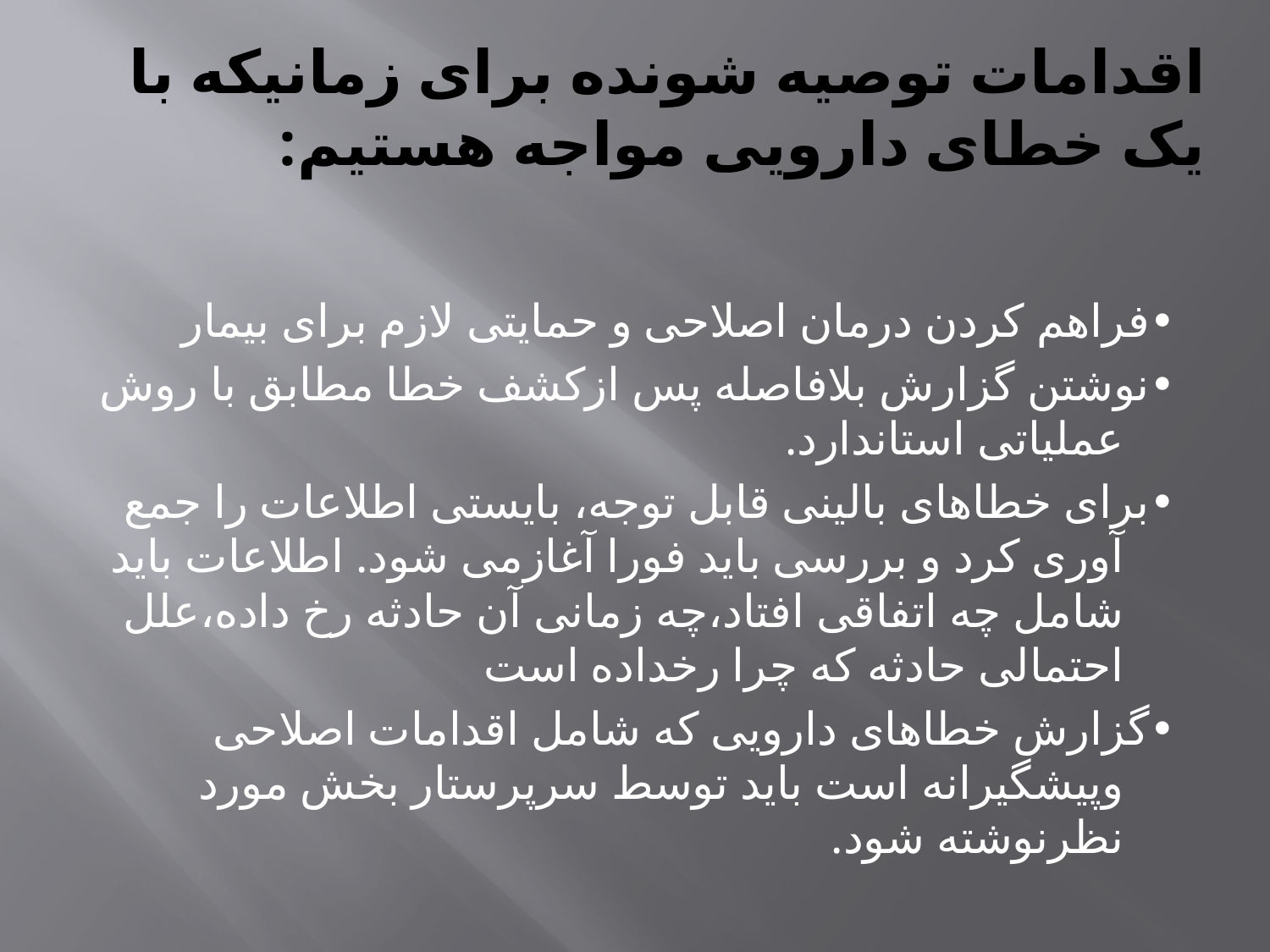

# اقدامات توصیه شونده برای زمانیکه با یک خطای دارویی مواجه هستیم:

•فراهم کردن درمان اصلاحی و حمایتی لازم برای بیمار
•نوشتن گزارش بلافاصله پس ازکشف خطا مطابق با روش عملیاتی استاندارد.
•برای خطاهای بالینی قابل توجه، بایستی اطلاعات را جمع آوری کرد و بررسی باید فورا آغازمی شود. اطلاعات باید شامل چه اتفاقی افتاد،چه زمانی آن حادثه رخ داده،علل احتمالی حادثه که چرا رخداده است
•گزارش خطاهای دارویی که شامل اقدامات اصلاحی وپیشگیرانه است باید توسط سرپرستار بخش مورد نظرنوشته شود.